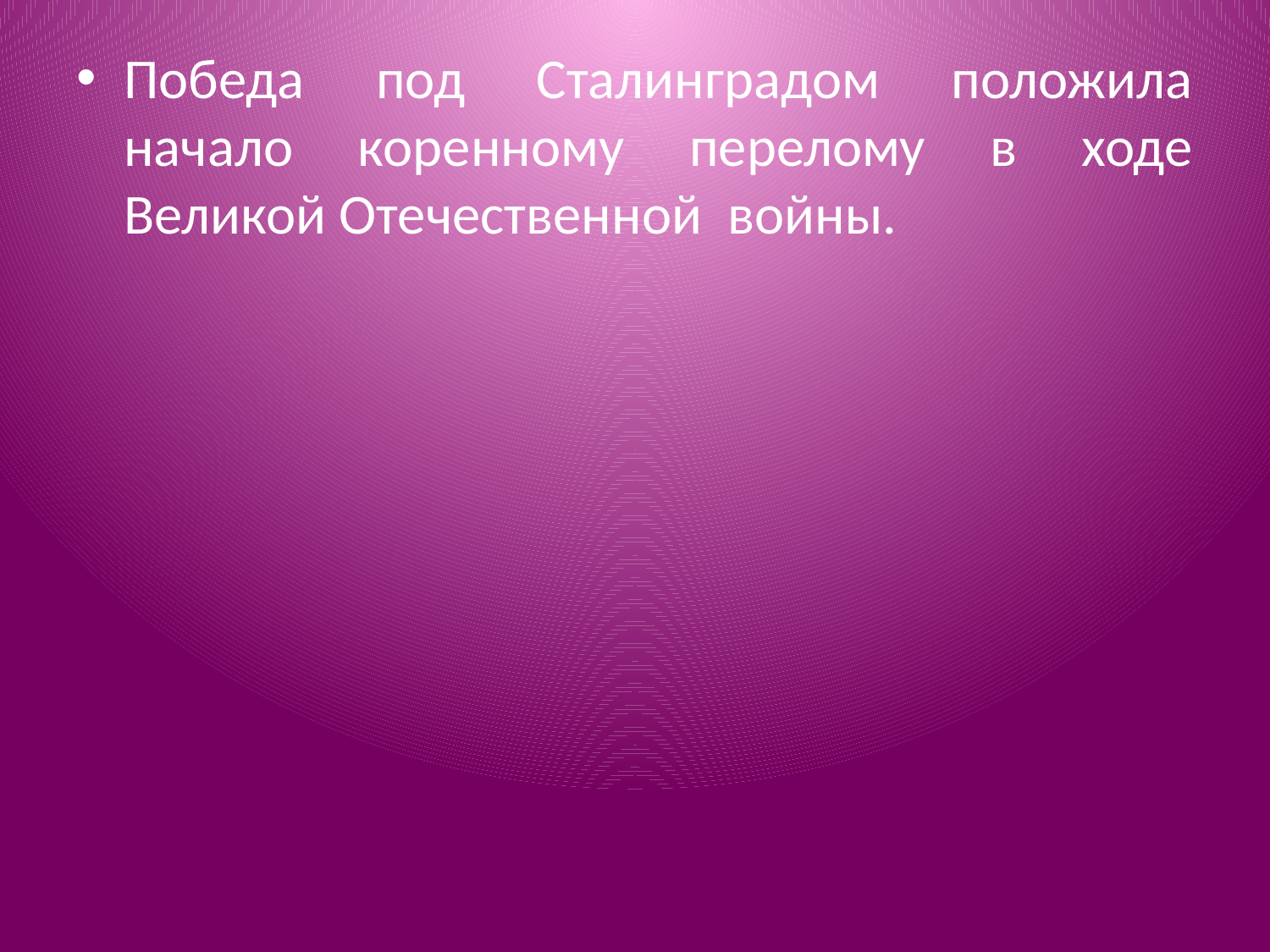

Победа под Сталинградом положила начало коренному перелому в ходе Великой Отечественной  войны.